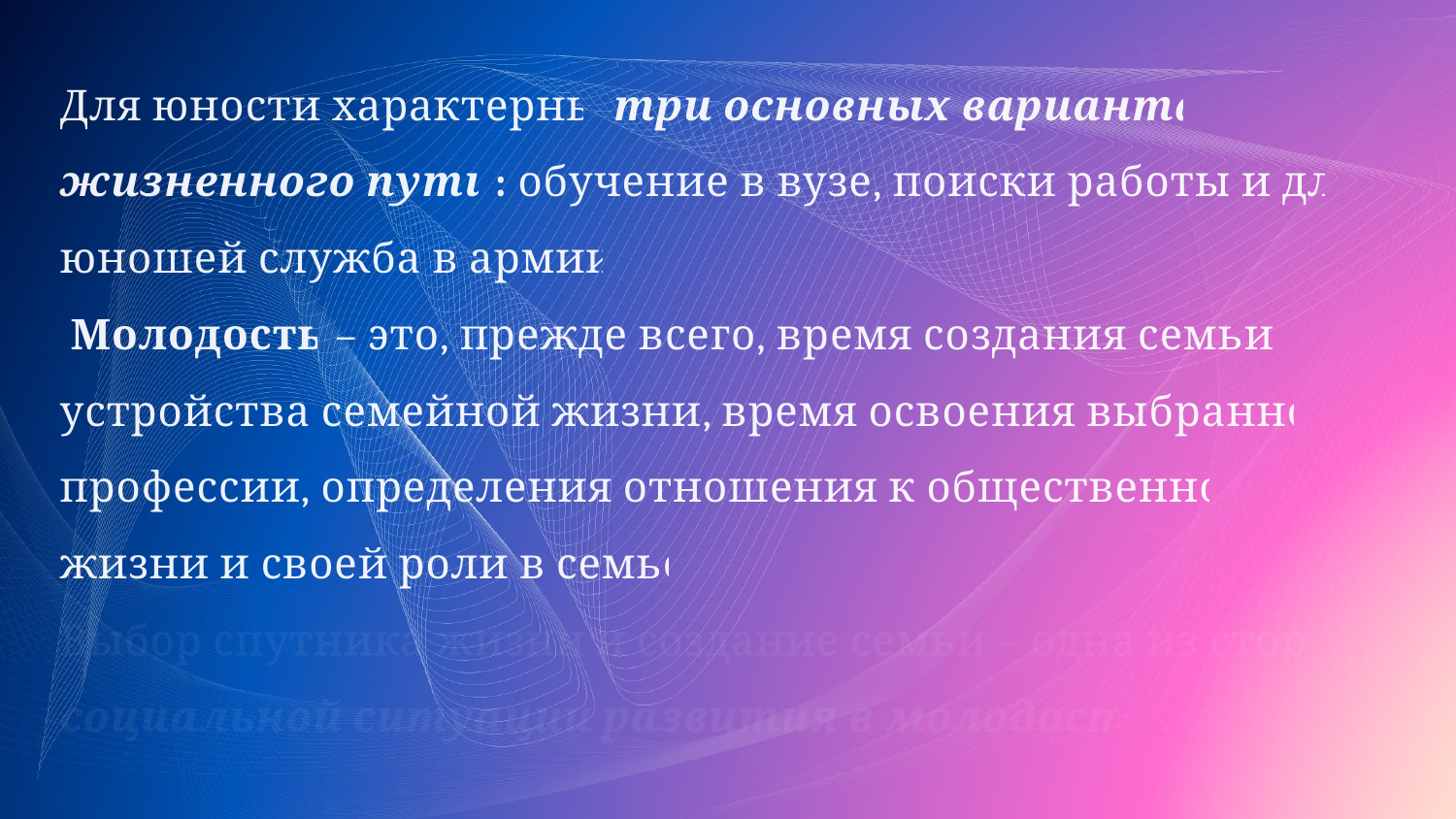

Для юности характерны три основных варианта жизненного пути: обучение в вузе, поиски работы и для юношей служба в армии.
 Молодость – это, прежде всего, время создания семьи и устройства семейной жизни, время освоения выбранной профессии, определения отношения к общественной жизни и своей роли в семье.
Выбор спутника жизни и создание семьи – одна из сторон социальной ситуации развития в молодости.